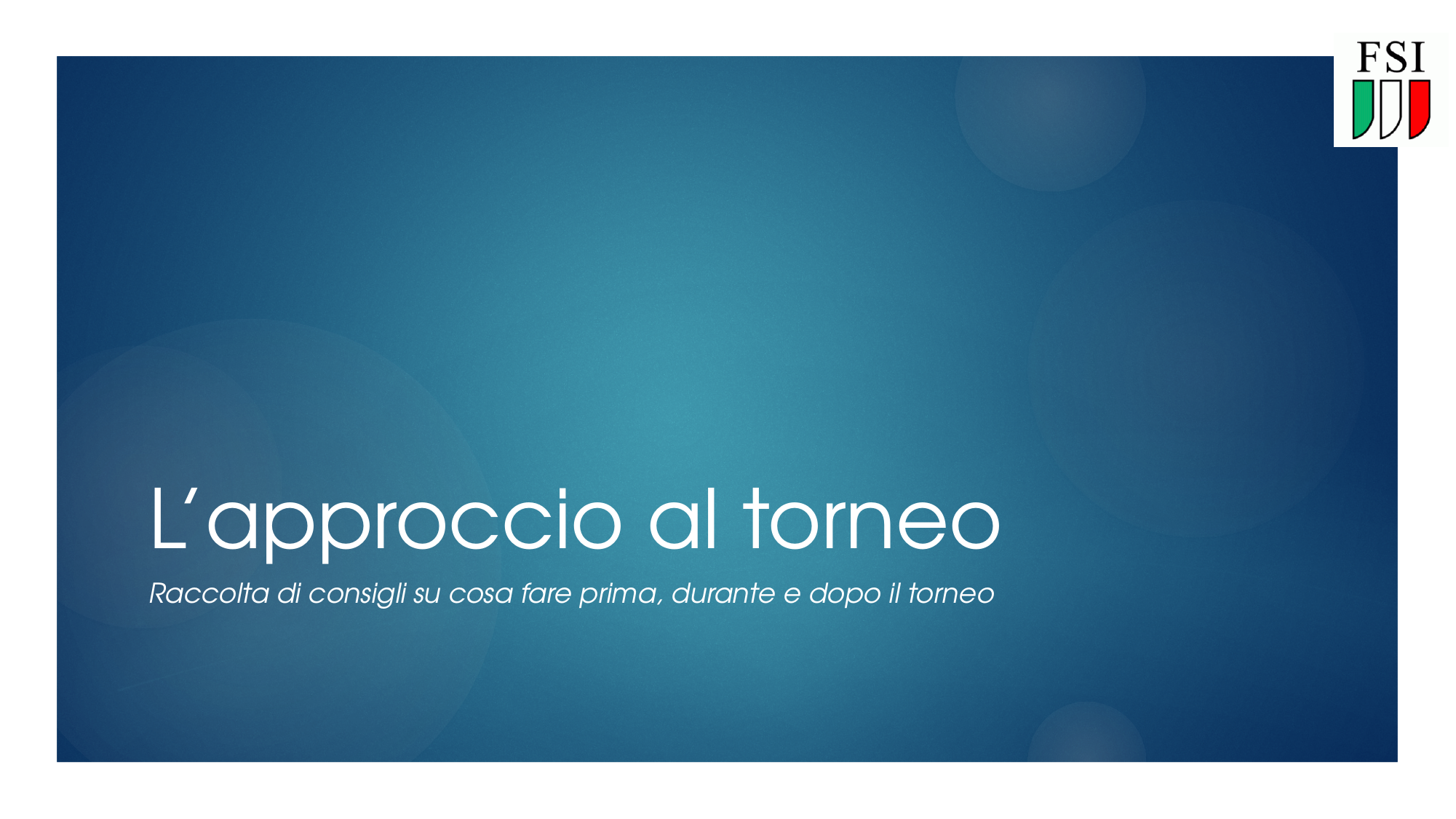

# L’approccio al torneo
Raccolta di consigli su cosa fare prima, durante e dopo il torneo